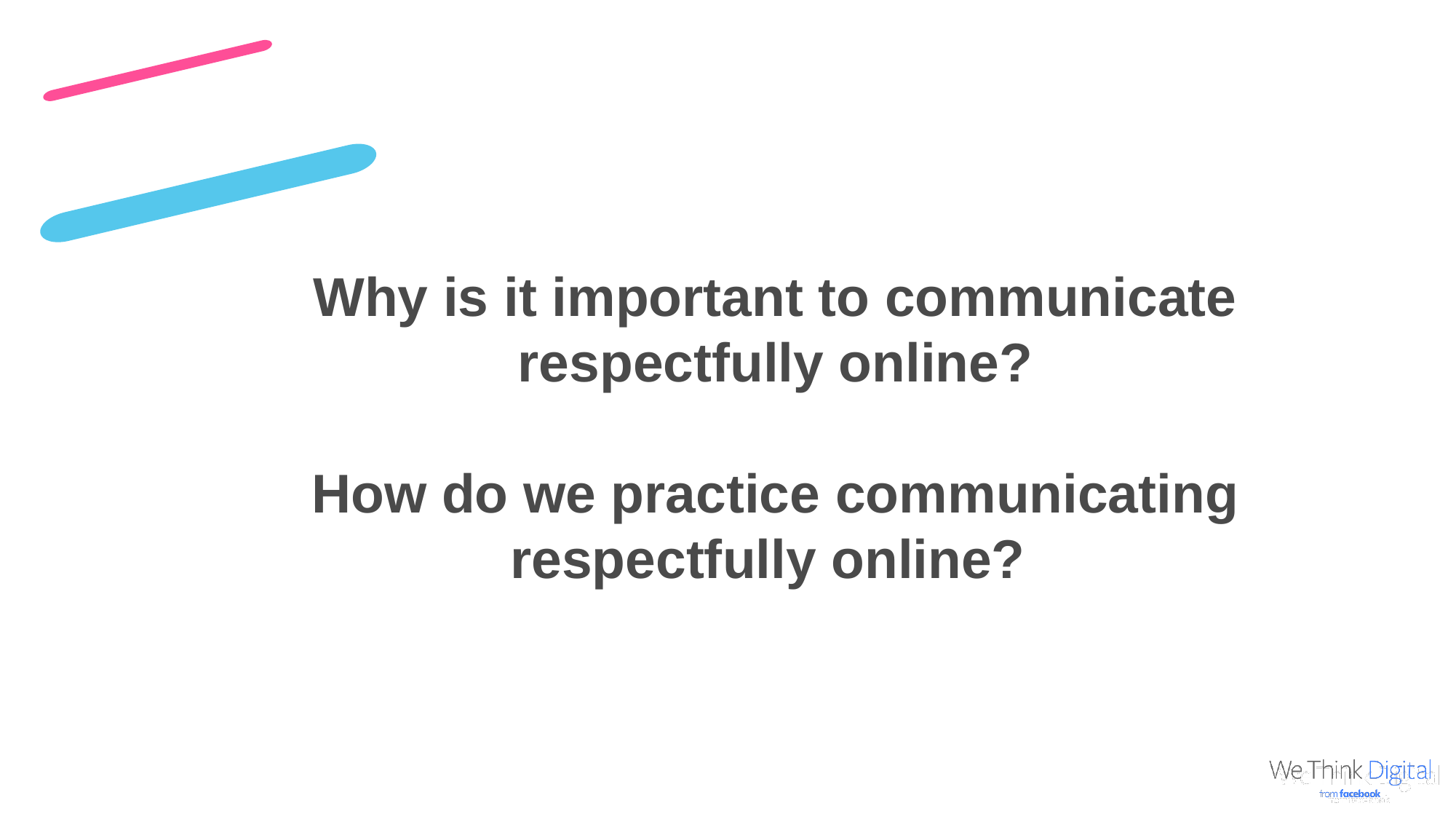

Why is it important to communicate respectfully online?

How do we practice communicating respectfully online?